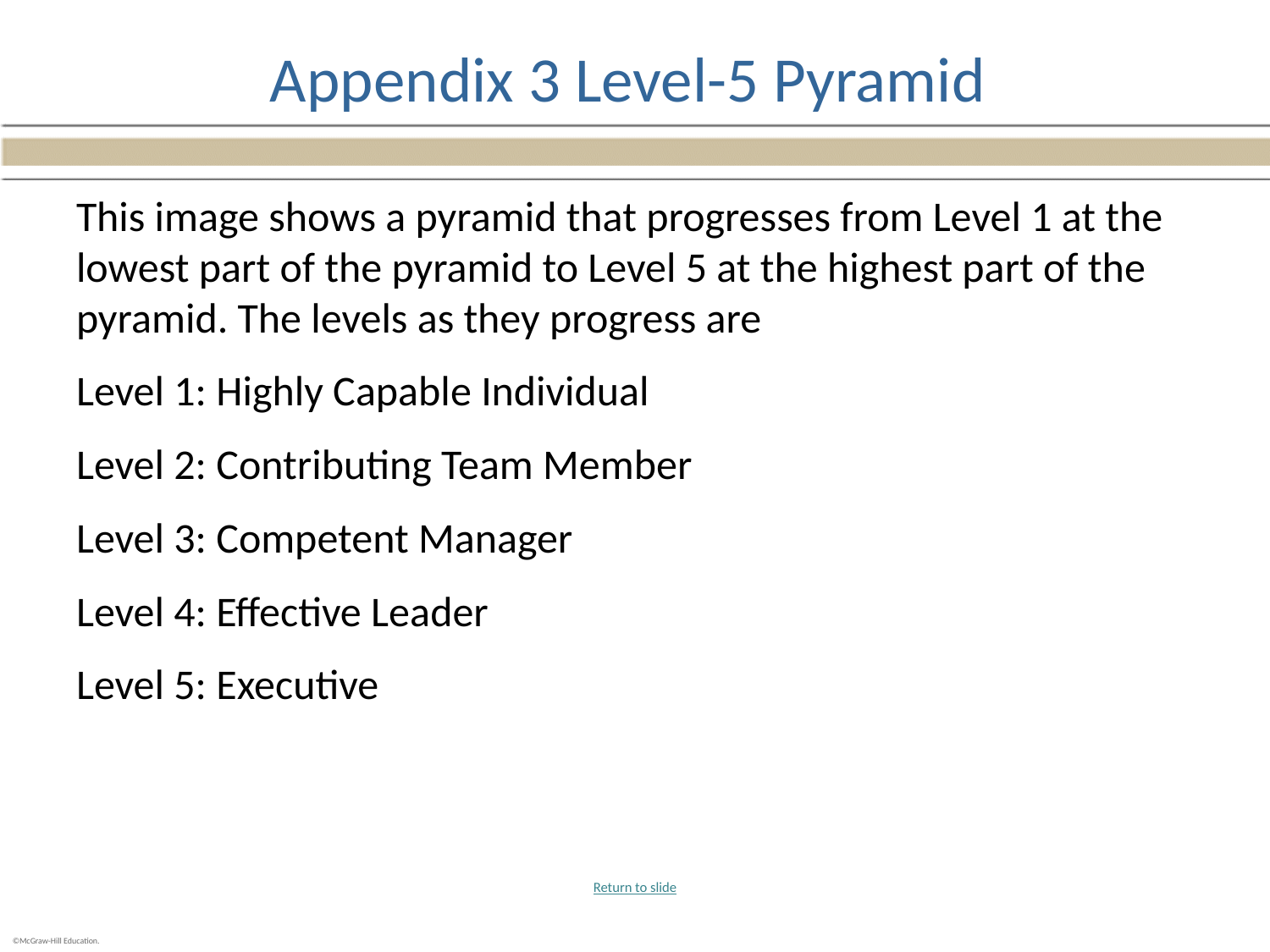

# Appendix 3 Level-5 Pyramid
This image shows a pyramid that progresses from Level 1 at the lowest part of the pyramid to Level 5 at the highest part of the pyramid. The levels as they progress are
Level 1: Highly Capable Individual
Level 2: Contributing Team Member
Level 3: Competent Manager
Level 4: Effective Leader
Level 5: Executive
Return to slide